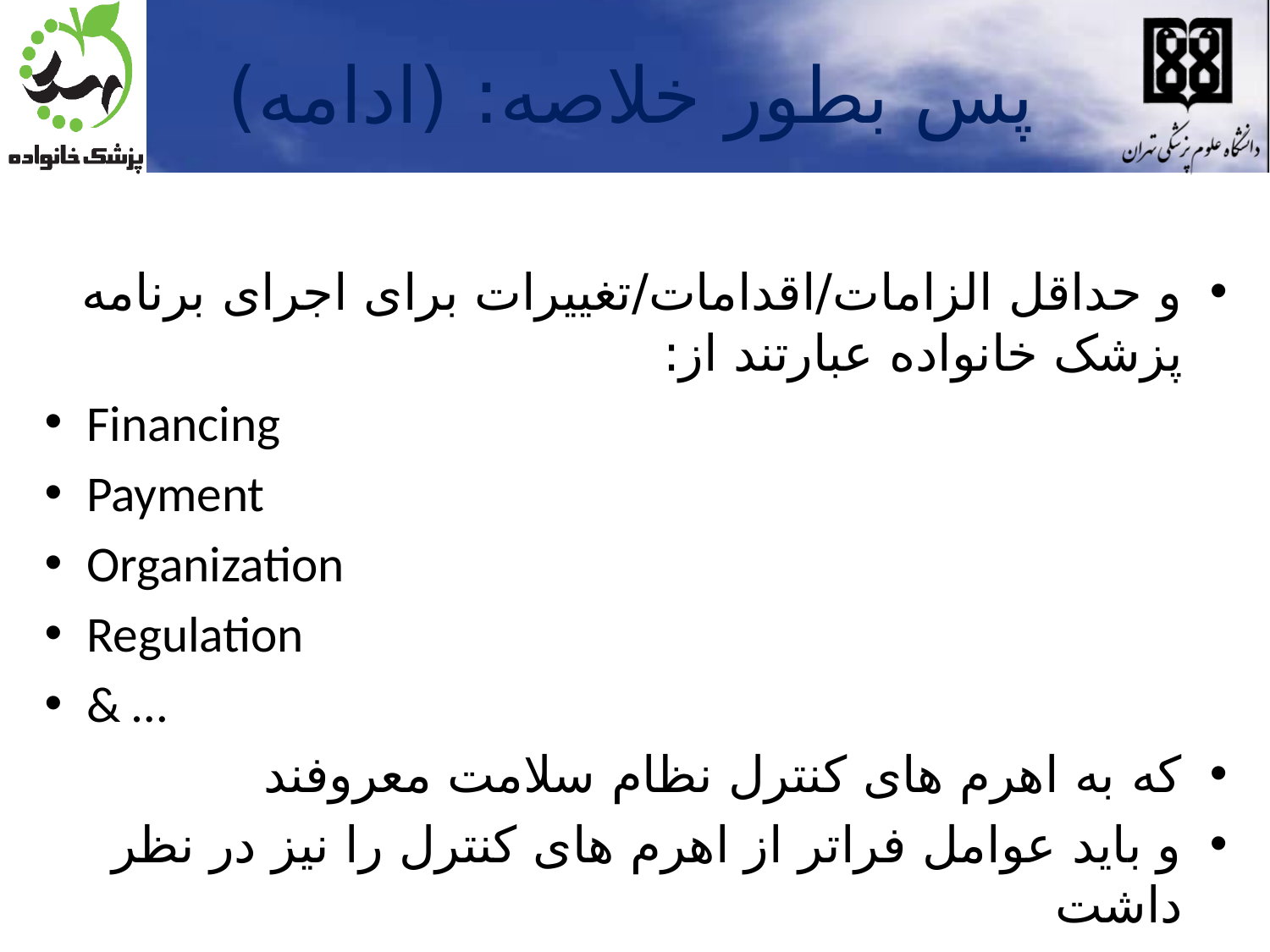

# پس بطور خلاصه: (ادامه)
و حداقل الزامات/اقدامات/تغییرات برای اجرای برنامه پزشک خانواده عبارتند از:
Financing
Payment
Organization
Regulation
& …
که به اهرم های کنترل نظام سلامت معروفند
و باید عوامل فراتر از اهرم های کنترل را نیز در نظر داشت